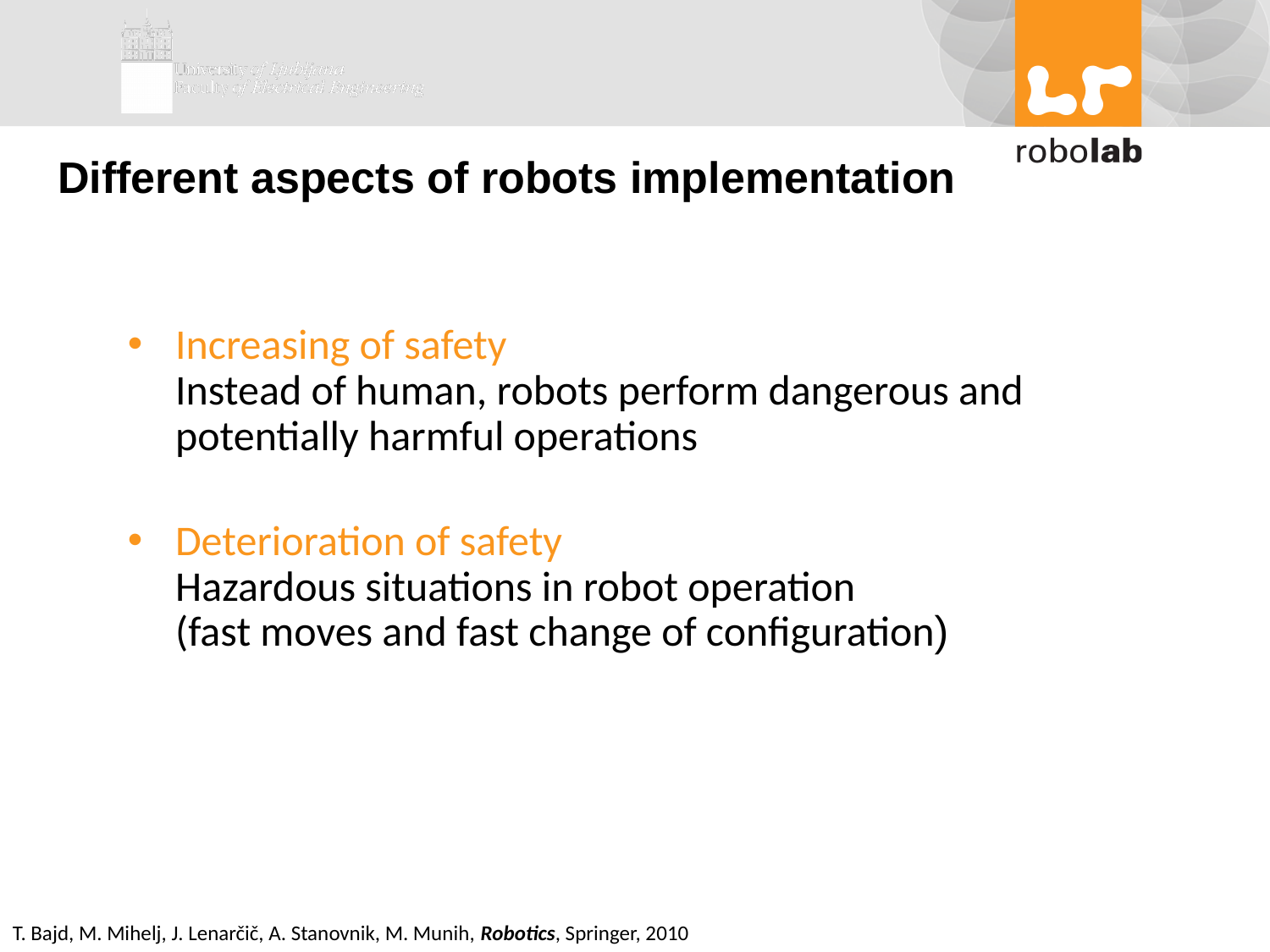

# Different aspects of robots implementation
Increasing of safety
Instead of human, robots perform dangerous and potentially harmful operations
Deterioration of safety
Hazardous situations in robot operation
(fast moves and fast change of configuration)